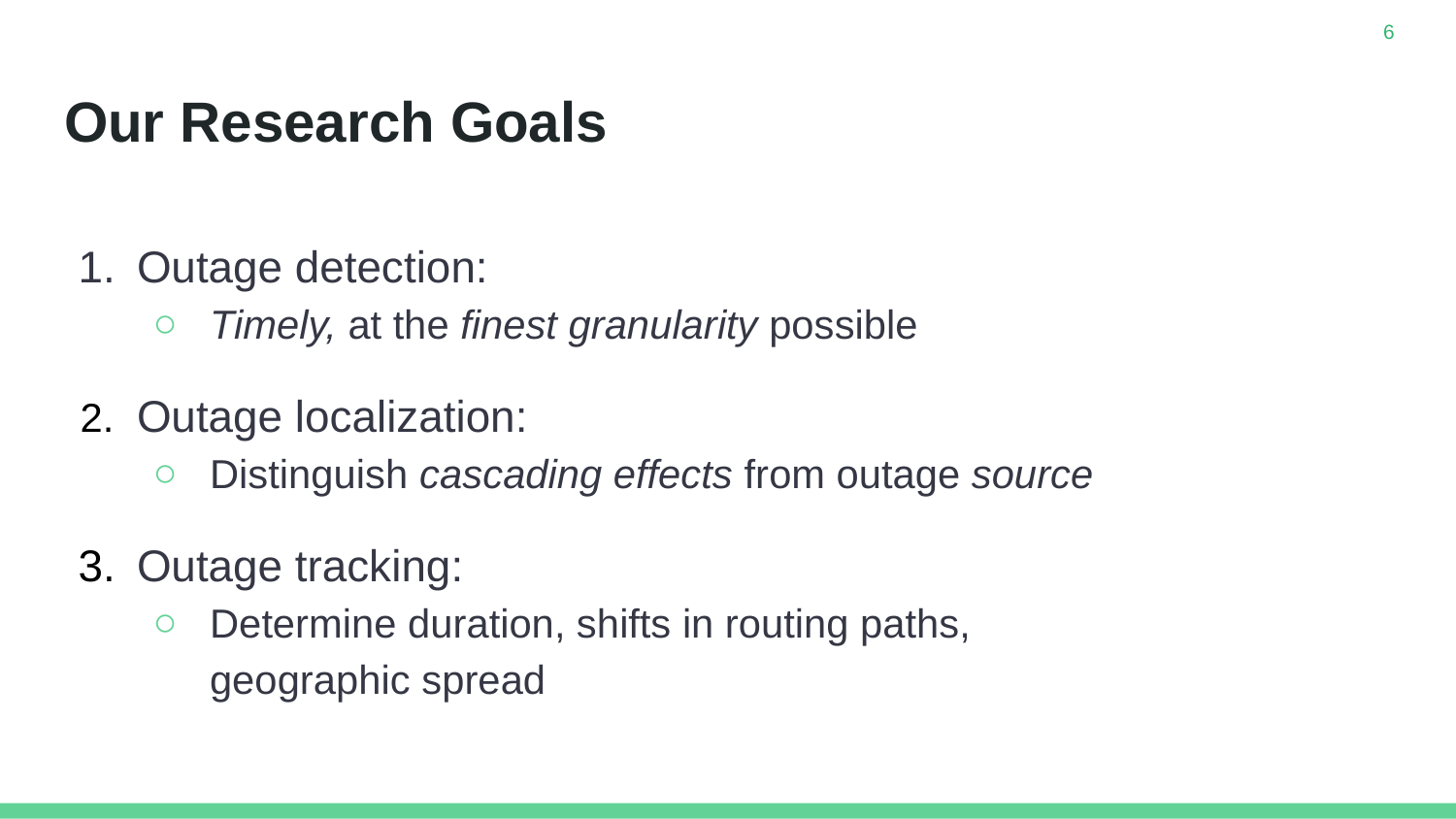

6
# Our Research Goals
Outage detection:
Timely, at the finest granularity possible
Outage localization:
Distinguish cascading effects from outage source
Outage tracking:
Determine duration, shifts in routing paths,
geographic spread